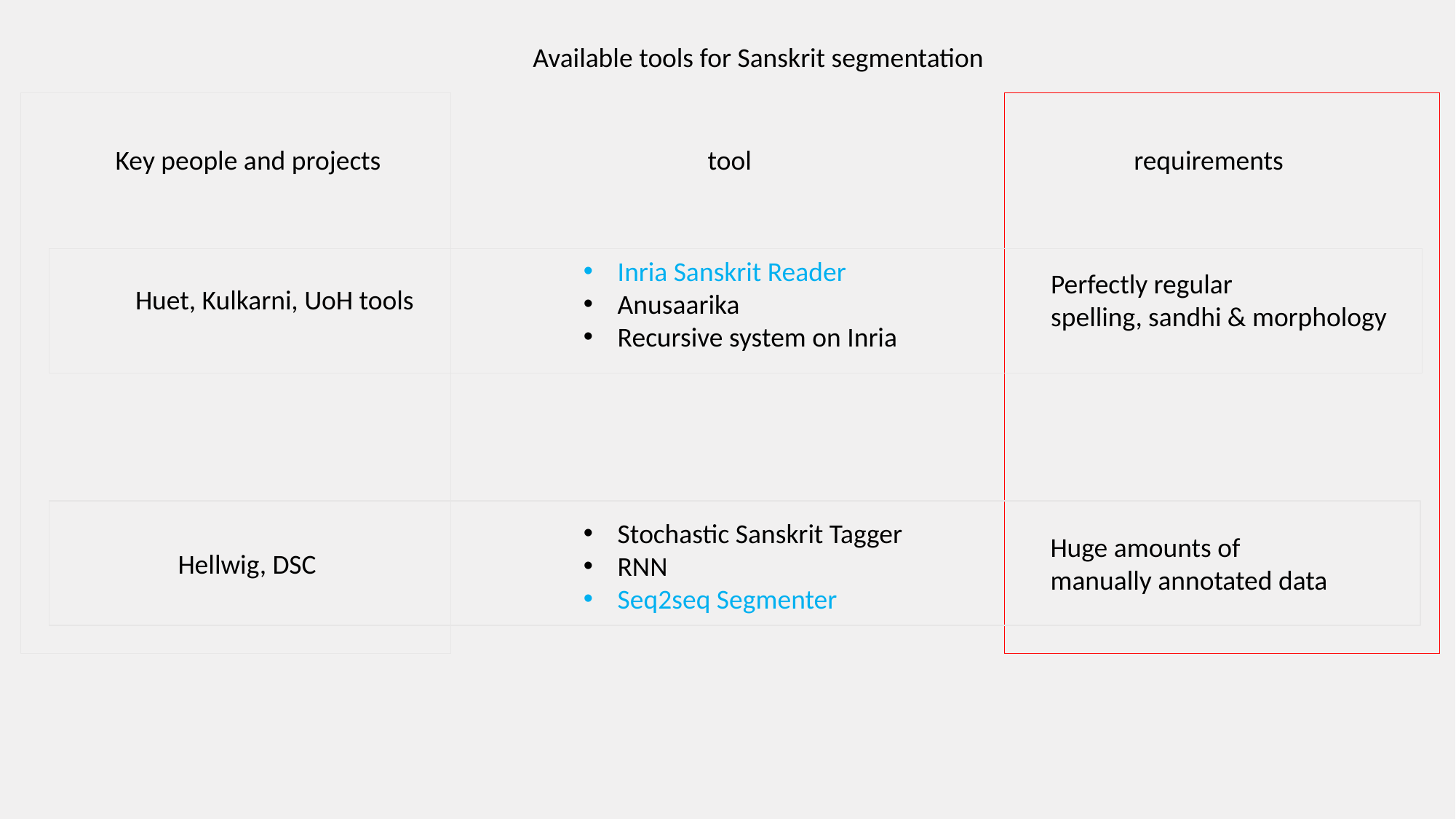

Available tools for Sanskrit segmentation

Key people and projects                                                     tool                                                              requirements

Inria Sanskrit Reader
Anusaarika
Recursive system on Inria

Stochastic Sanskrit Tagger
RNN
Seq2seq Segmenter

Perfectly regular
spelling, sandhi & morphology
Huet, Kulkarni, UoH tools

Huge amounts of
manually annotated data
Hellwig, DSC